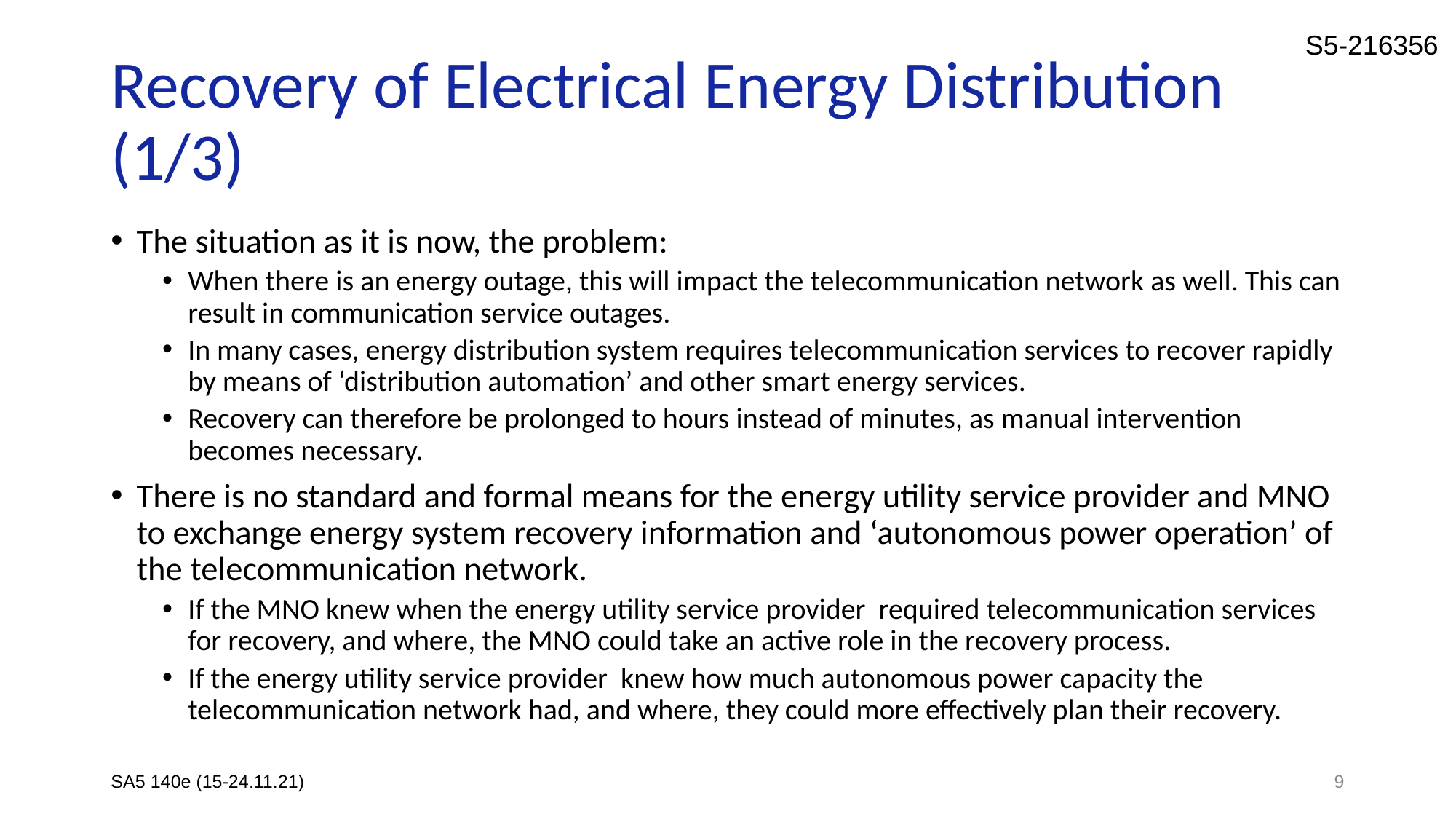

# Recovery of Electrical Energy Distribution (1/3)
The situation as it is now, the problem:
When there is an energy outage, this will impact the telecommunication network as well. This can result in communication service outages.
In many cases, energy distribution system requires telecommunication services to recover rapidly by means of ‘distribution automation’ and other smart energy services.
Recovery can therefore be prolonged to hours instead of minutes, as manual intervention becomes necessary.
There is no standard and formal means for the energy utility service provider and MNO to exchange energy system recovery information and ‘autonomous power operation’ of the telecommunication network.
If the MNO knew when the energy utility service provider  required telecommunication services for recovery, and where, the MNO could take an active role in the recovery process.
If the energy utility service provider  knew how much autonomous power capacity the telecommunication network had, and where, they could more effectively plan their recovery.
SA5 140e (15-24.11.21)
9